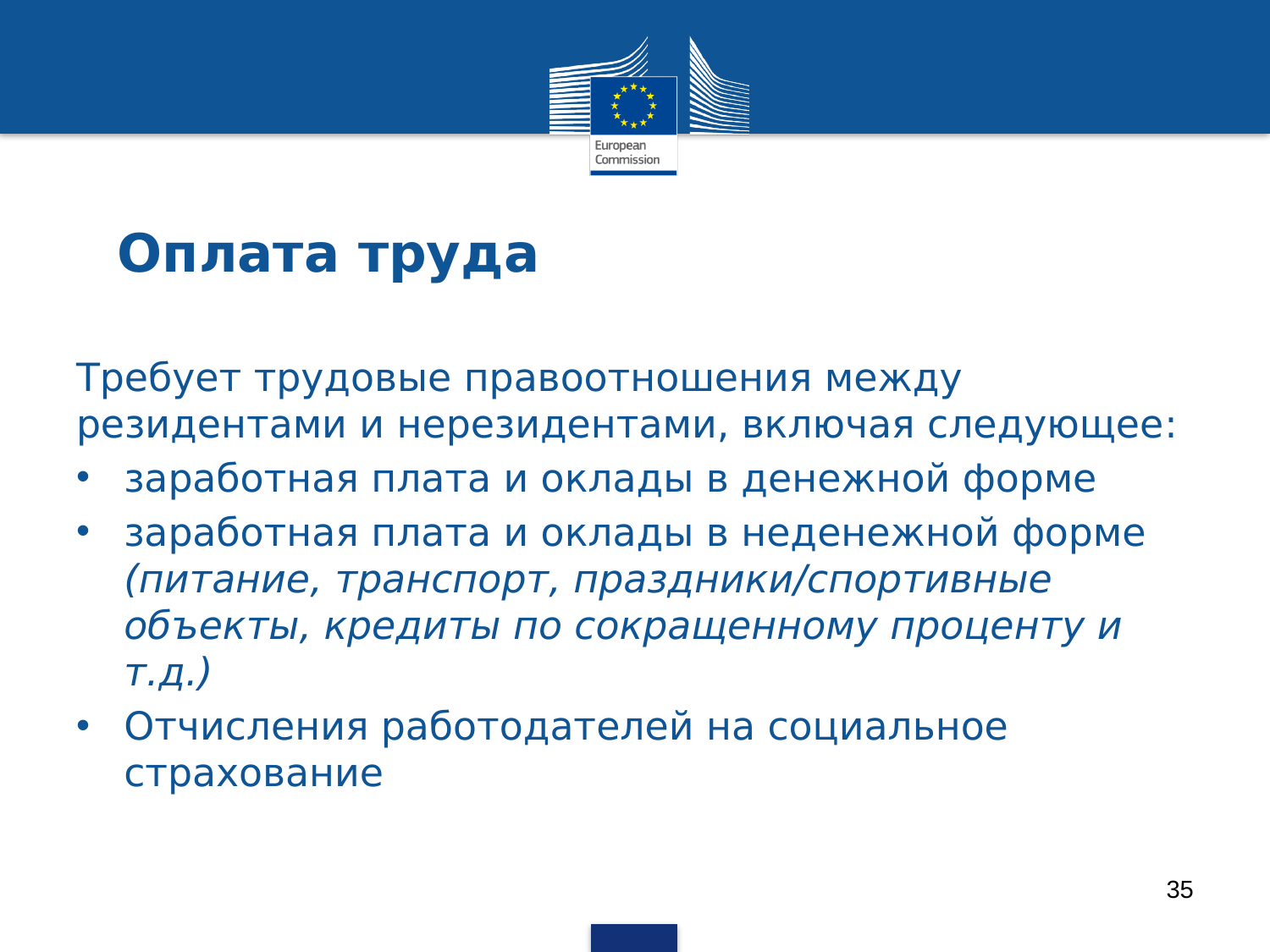

# Оплата труда
Требует трудовые правоотношения между резидентами и нерезидентами, включая следующее:
заработная плата и оклады в денежной форме
заработная плата и оклады в неденежной форме (питание, транспорт, праздники/спортивные объекты, кредиты по сокращенному проценту и т.д.)
Отчисления работодателей на социальное страхование
35